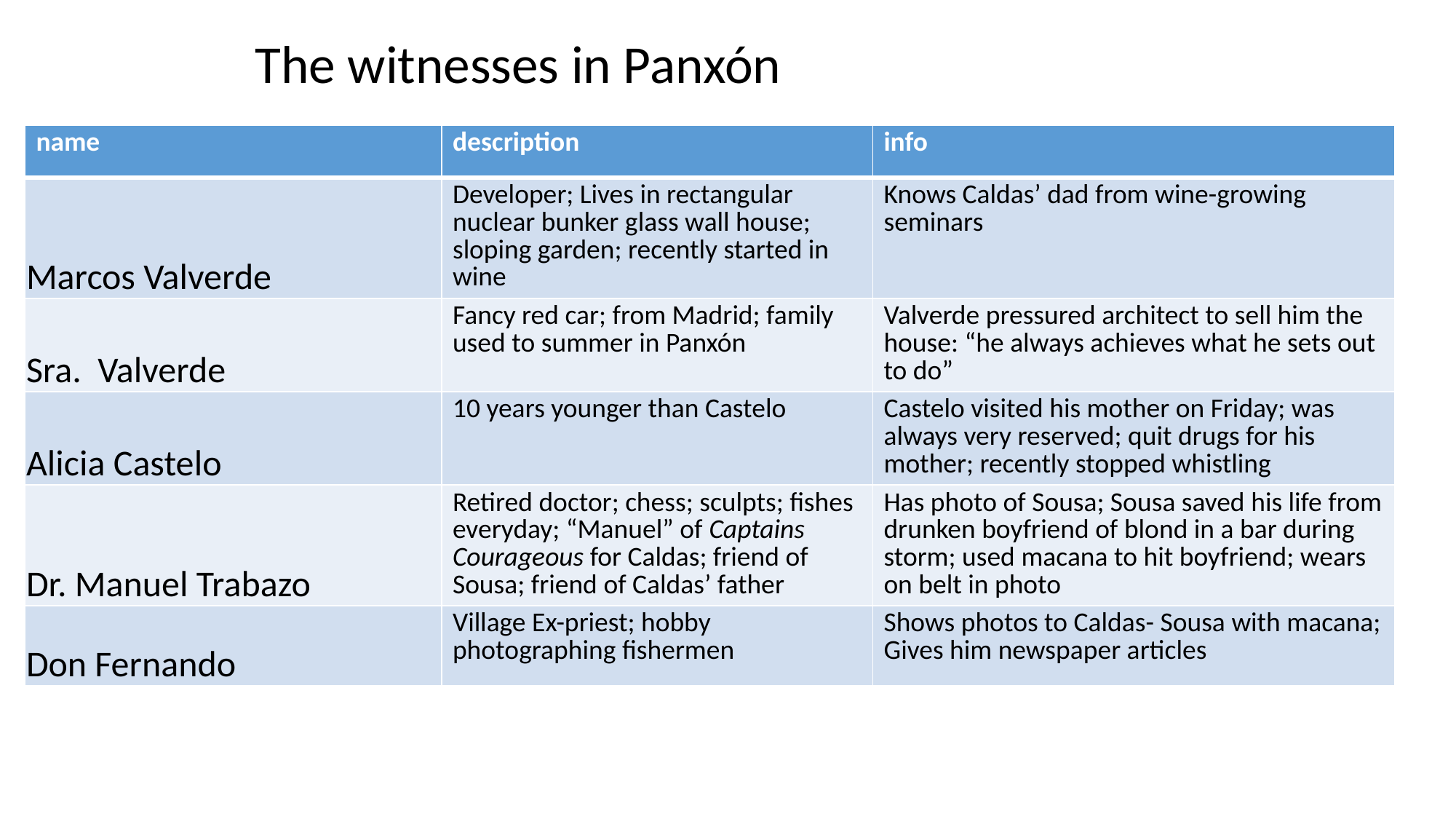

# The witnesses in Panxón
| name | description | info |
| --- | --- | --- |
| Marcos Valverde | Developer; Lives in rectangular nuclear bunker glass wall house; sloping garden; recently started in wine | Knows Caldas’ dad from wine-growing seminars |
| Sra. Valverde | Fancy red car; from Madrid; family used to summer in Panxón | Valverde pressured architect to sell him the house: “he always achieves what he sets out to do” |
| Alicia Castelo | 10 years younger than Castelo | Castelo visited his mother on Friday; was always very reserved; quit drugs for his mother; recently stopped whistling |
| Dr. Manuel Trabazo | Retired doctor; chess; sculpts; fishes everyday; “Manuel” of Captains Courageous for Caldas; friend of Sousa; friend of Caldas’ father | Has photo of Sousa; Sousa saved his life from drunken boyfriend of blond in a bar during storm; used macana to hit boyfriend; wears on belt in photo |
| Don Fernando | Village Ex-priest; hobby photographing fishermen | Shows photos to Caldas- Sousa with macana; Gives him newspaper articles |